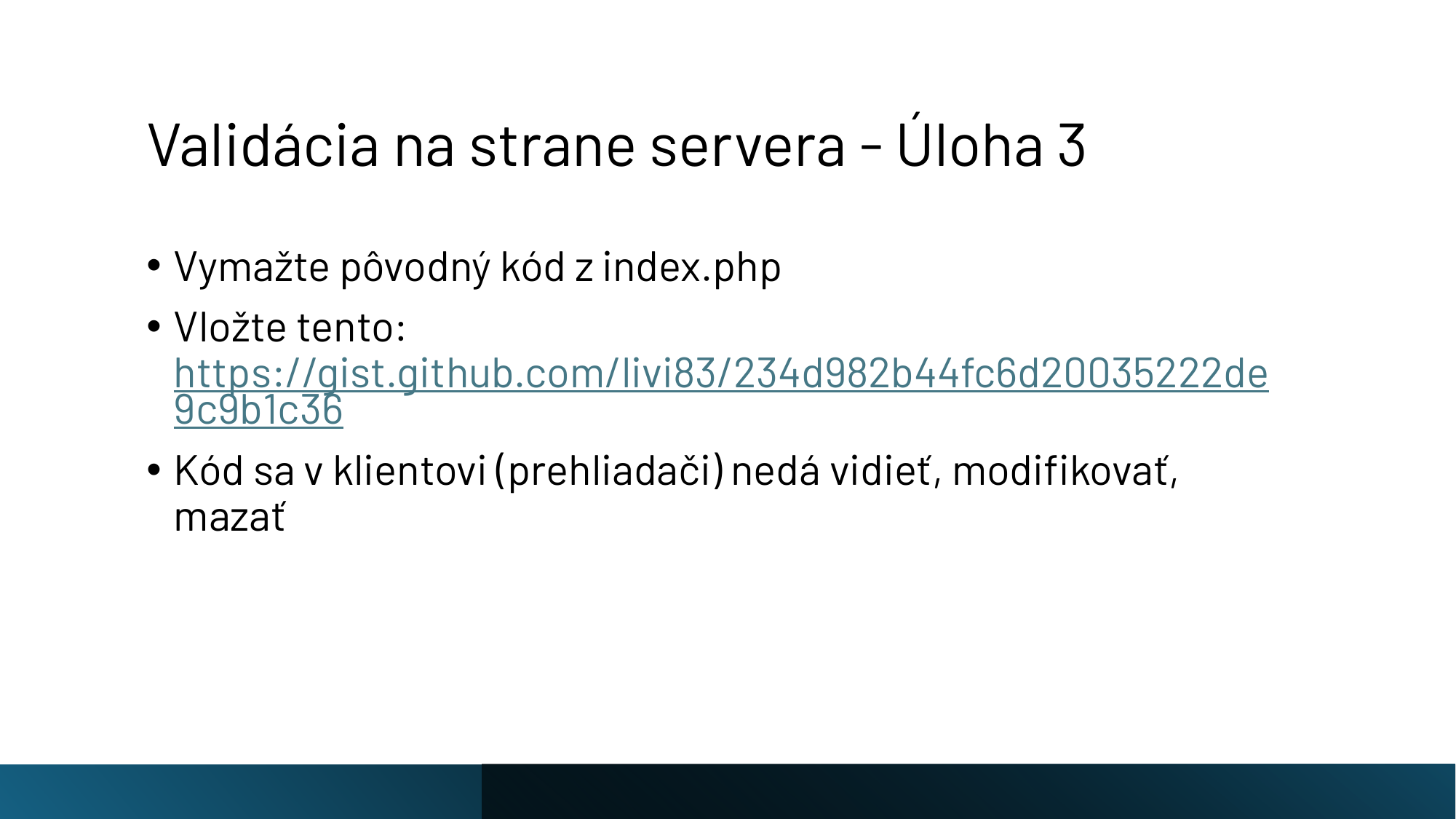

# Validácia na strane servera - Úloha 3
Vymažte pôvodný kód z index.php
Vložte tento: https://gist.github.com/livi83/234d982b44fc6d20035222de9c9b1c36
Kód sa v klientovi (prehliadači) nedá vidieť, modifikovať, mazať